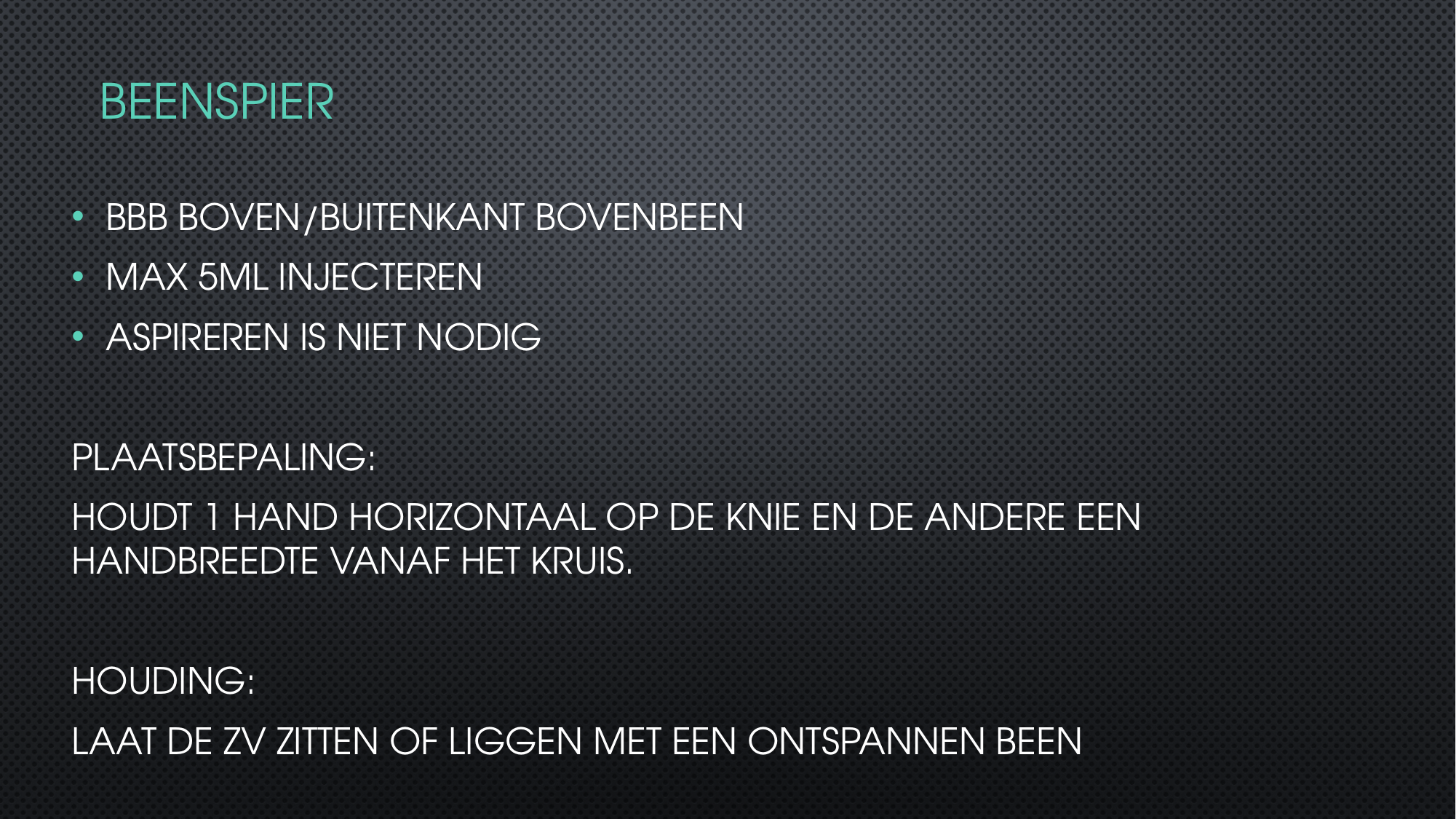

# beenspier
BBB boven/buitenkant bovenbeen
Max 5ml injecteren
Aspireren is niet nodig

Plaatsbepaling:
Houdt 1 hand horizontaal op de knie en de andere een handbreedte vanaf het kruis.

Houding:
Laat de ZV zitten of liggen met een ontspannen been